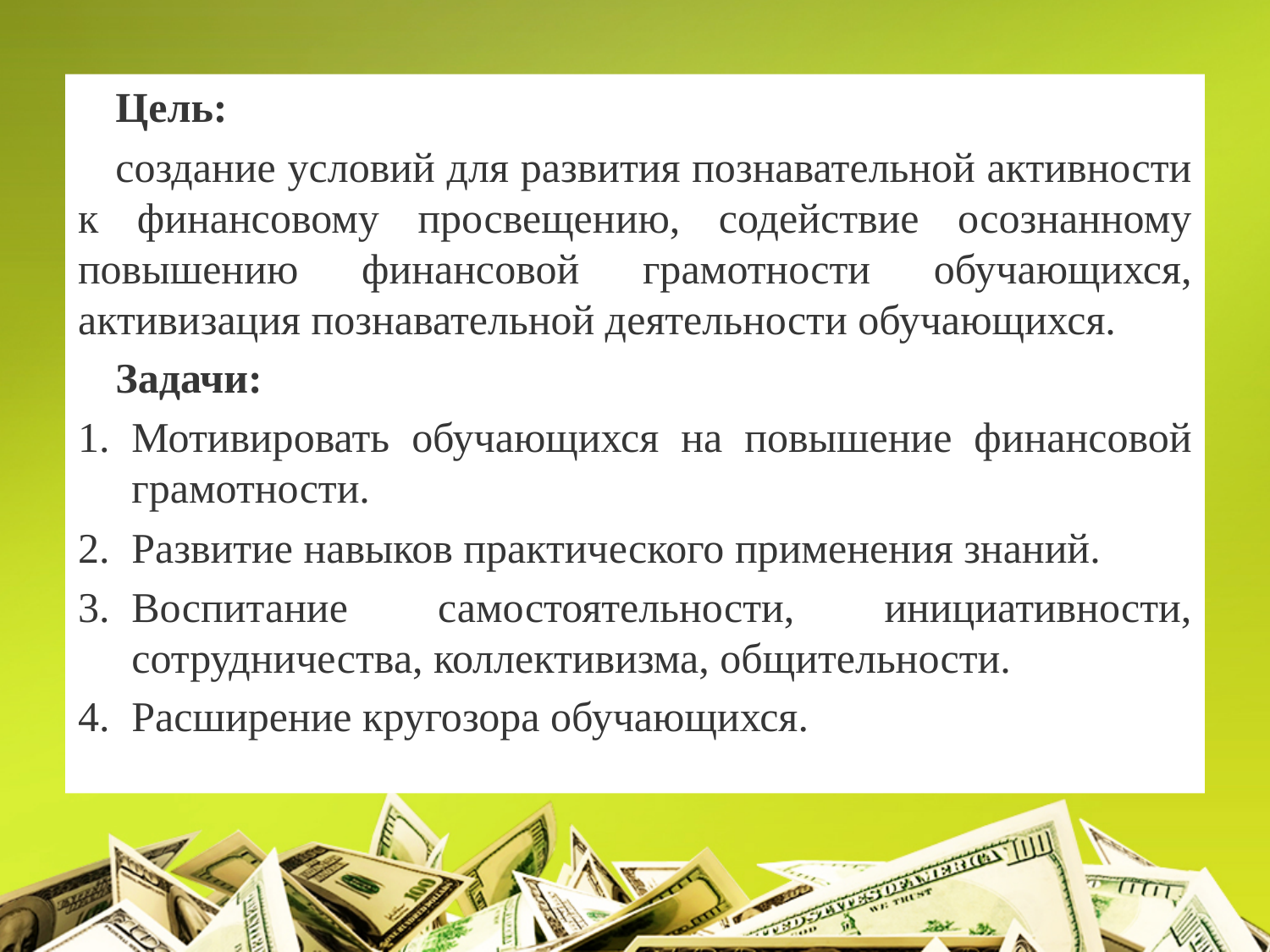

Цель:
создание условий для развития познавательной активности к финансовому просвещению, содействие осознанному повышению финансовой грамотности обучающихся, активизация познавательной деятельности обучающихся.
Задачи:
Мотивировать обучающихся на повышение финансовой грамотности.
Развитие навыков практического применения знаний.
Воспитание самостоятельности, инициативности, сотрудничества, коллективизма, общительности.
Расширение кругозора обучающихся.